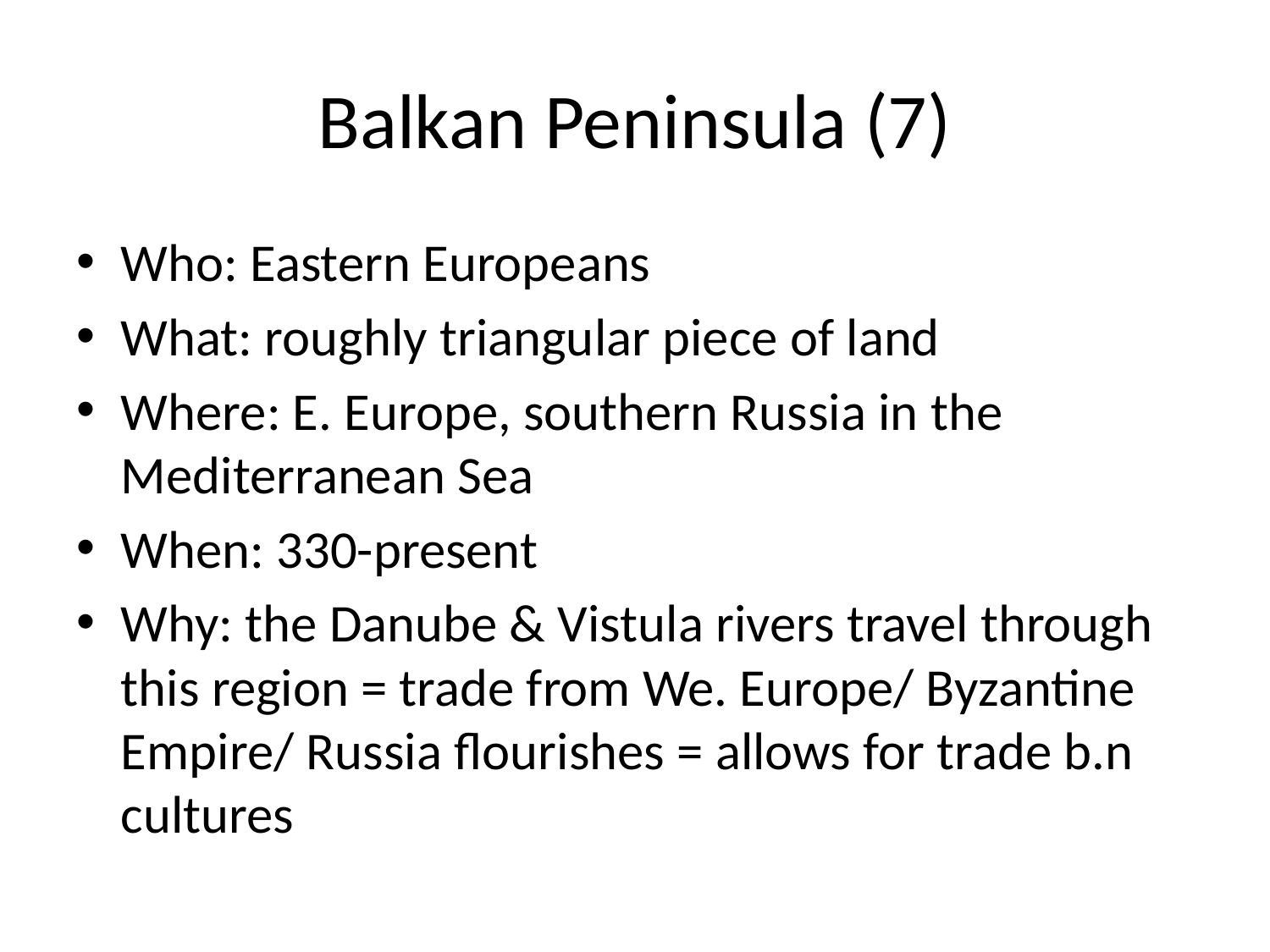

# Balkan Peninsula (7)
Who: Eastern Europeans
What: roughly triangular piece of land
Where: E. Europe, southern Russia in the Mediterranean Sea
When: 330-present
Why: the Danube & Vistula rivers travel through this region = trade from We. Europe/ Byzantine Empire/ Russia flourishes = allows for trade b.n cultures